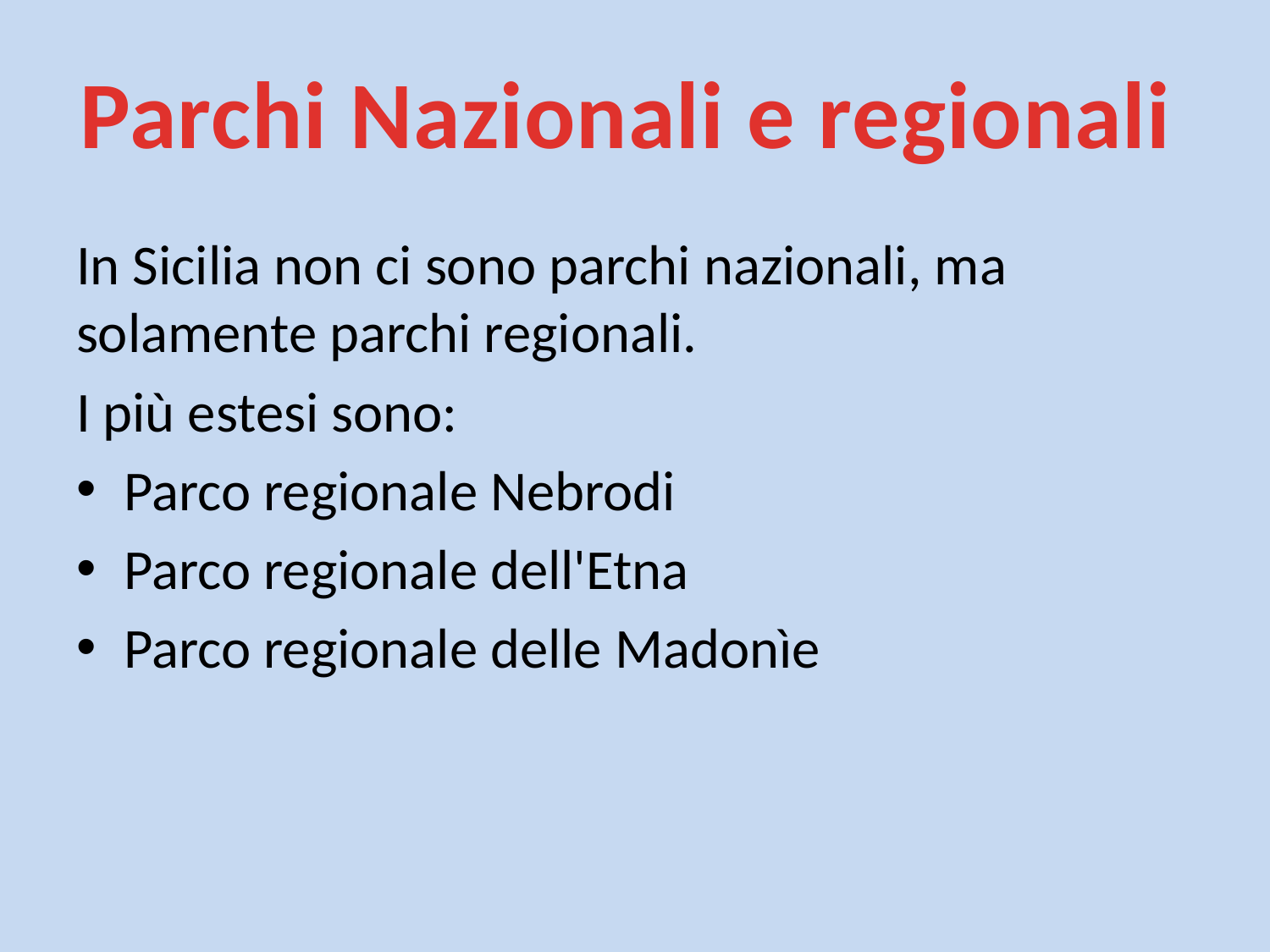

Parchi Nazionali e regionali
In Sicilia non ci sono parchi nazionali, ma solamente parchi regionali.
I più estesi sono:
Parco regionale Nebrodi
Parco regionale dell'Etna
Parco regionale delle Madonìe